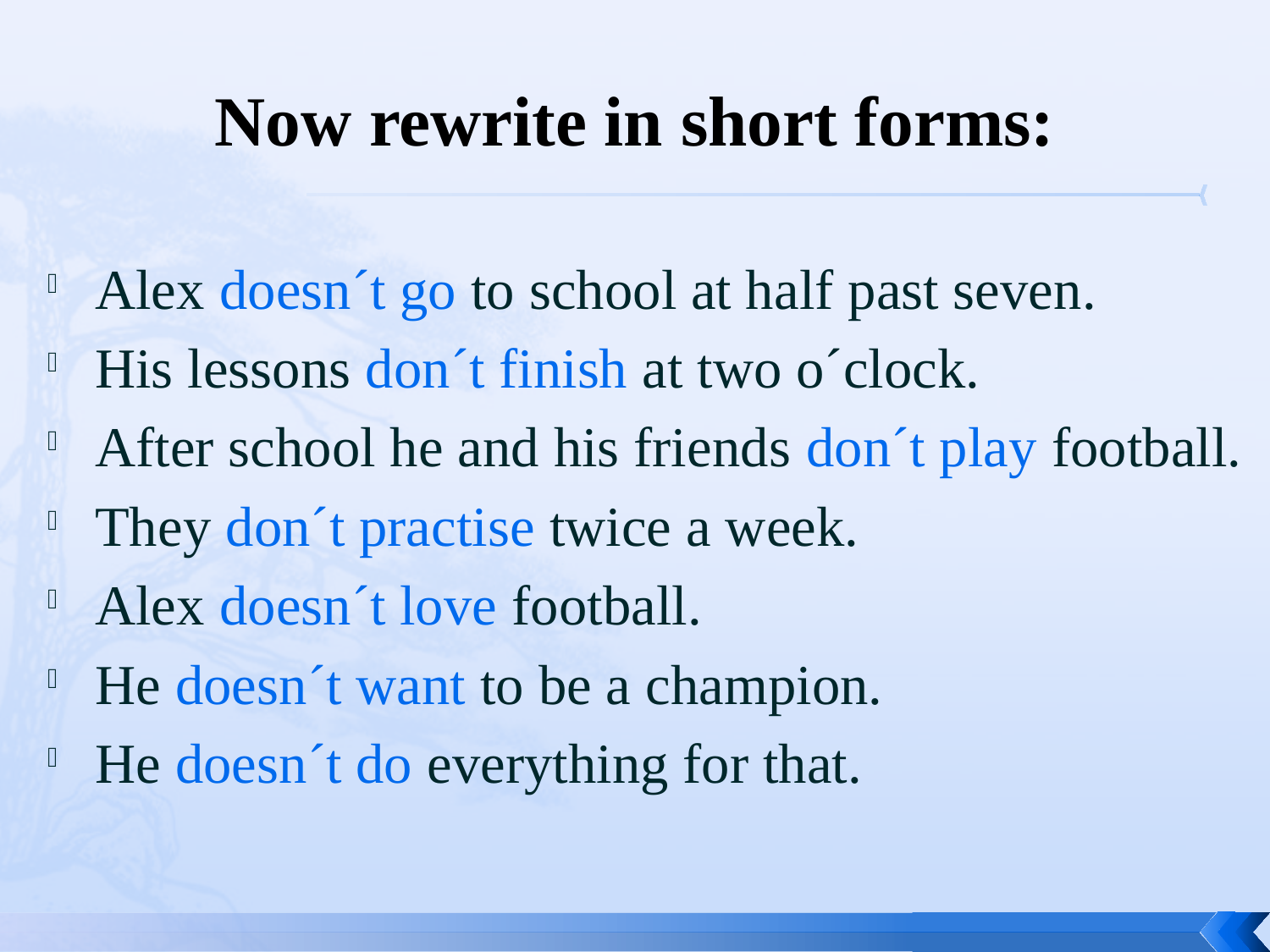

# Now rewrite in short forms:
Alex doesn´t go to school at half past seven.
His lessons don´t finish at two o´clock.
After school he and his friends don´t play football.
They don´t practise twice a week.
Alex doesn´t love football.
He doesn´t want to be a champion.
He doesn´t do everything for that.